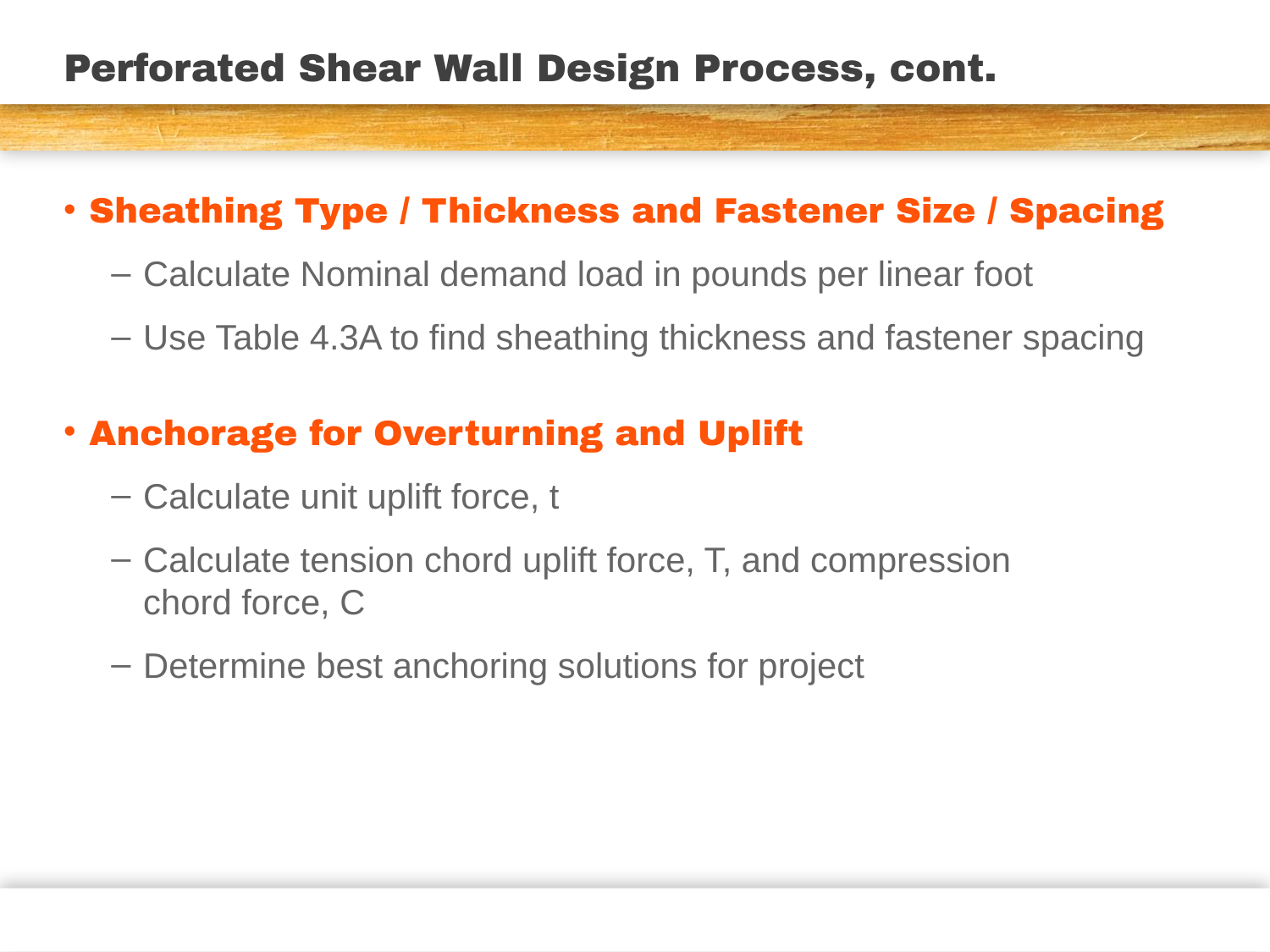

# Perforated Shear Wall Design Process, cont.
Sheathing Type / Thickness and Fastener Size / Spacing
Calculate Nominal demand load in pounds per linear foot
Use Table 4.3A to find sheathing thickness and fastener spacing
Anchorage for Overturning and Uplift
Calculate unit uplift force, t
Calculate tension chord uplift force, T, and compression
chord force, C
Determine best anchoring solutions for project